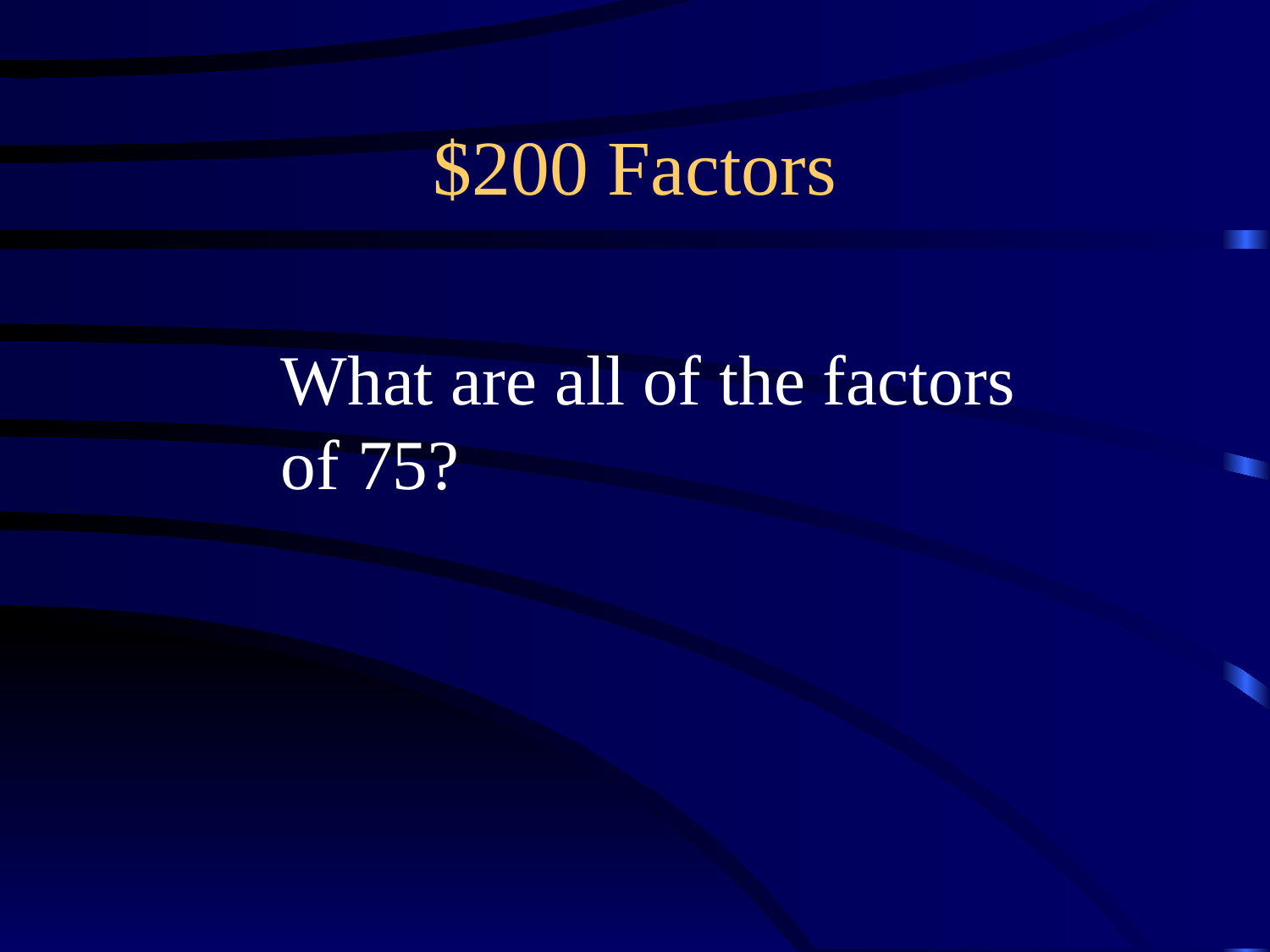

# $200 Factors
What are all of the factors
of 75?